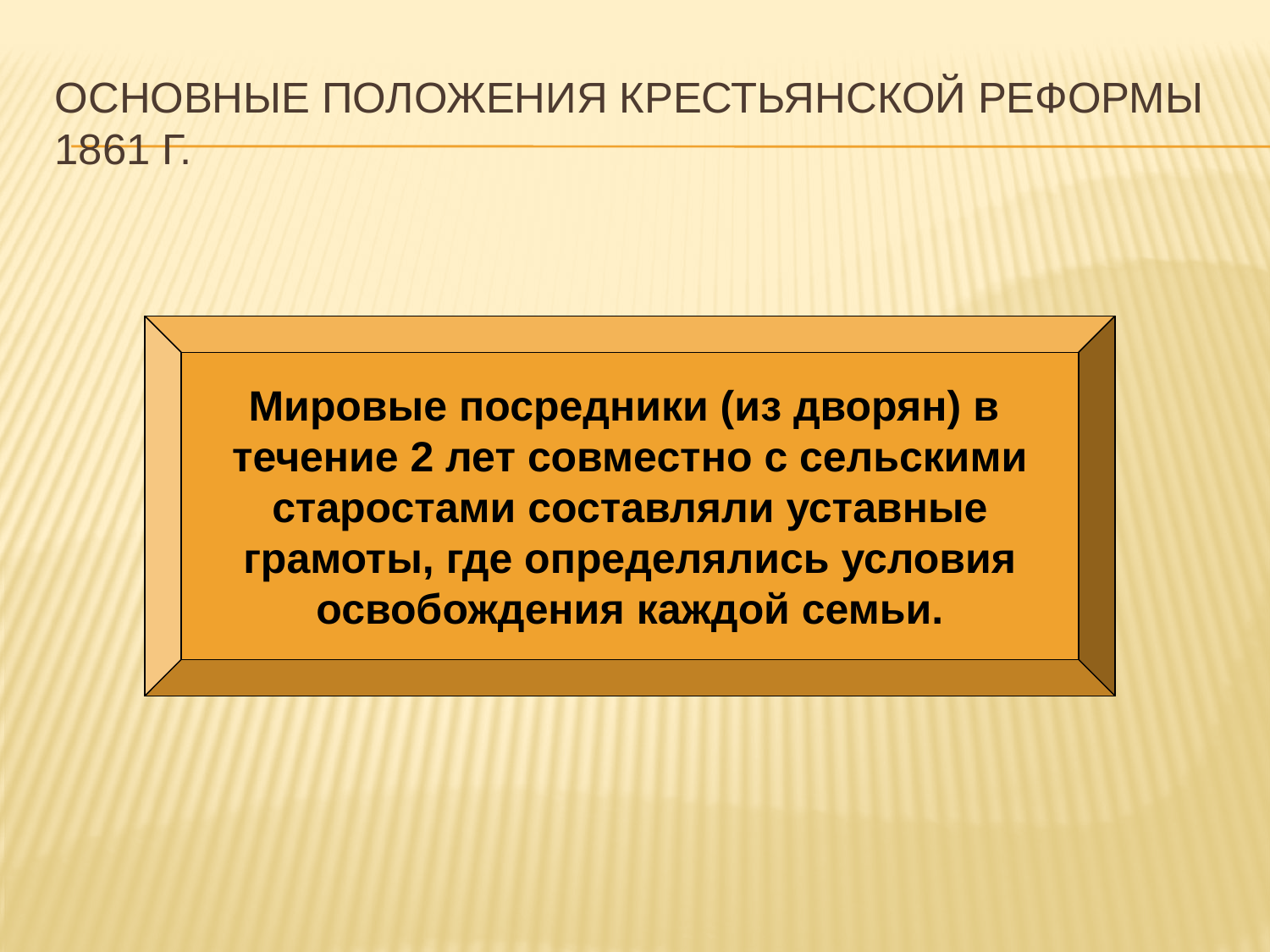

# Основные положения крестьянской реформы 1861 г.
Мировые посредники (из дворян) в
течение 2 лет совместно с сельскими
старостами составляли уставные
грамоты, где определялись условия
освобождения каждой семьи.